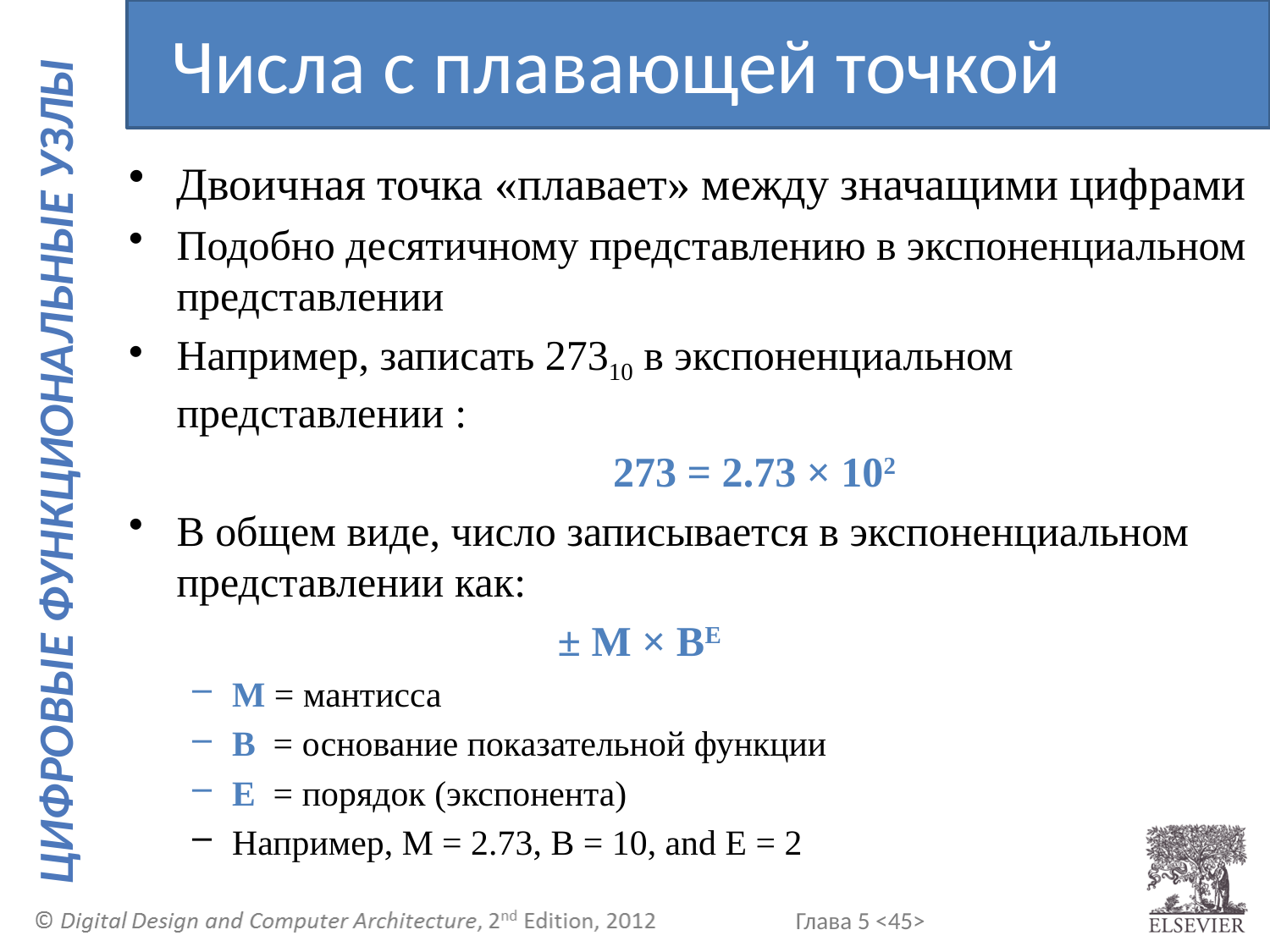

Числа с плавающей точкой

Двоичная точка «плавает» между значащими цифрами
Подобно десятичному представлению в экспоненциальном представлении
Например, записать 27310 в экспоненциальном представлении :
				273 = 2.73 × 102
В общем виде, число записывается в экспоненциальном представлении как:
				± M × BE
M = мантисса
B  = основание показательной функции
E  = порядок (экспонента)
Например, M = 2.73, B = 10, and E = 2